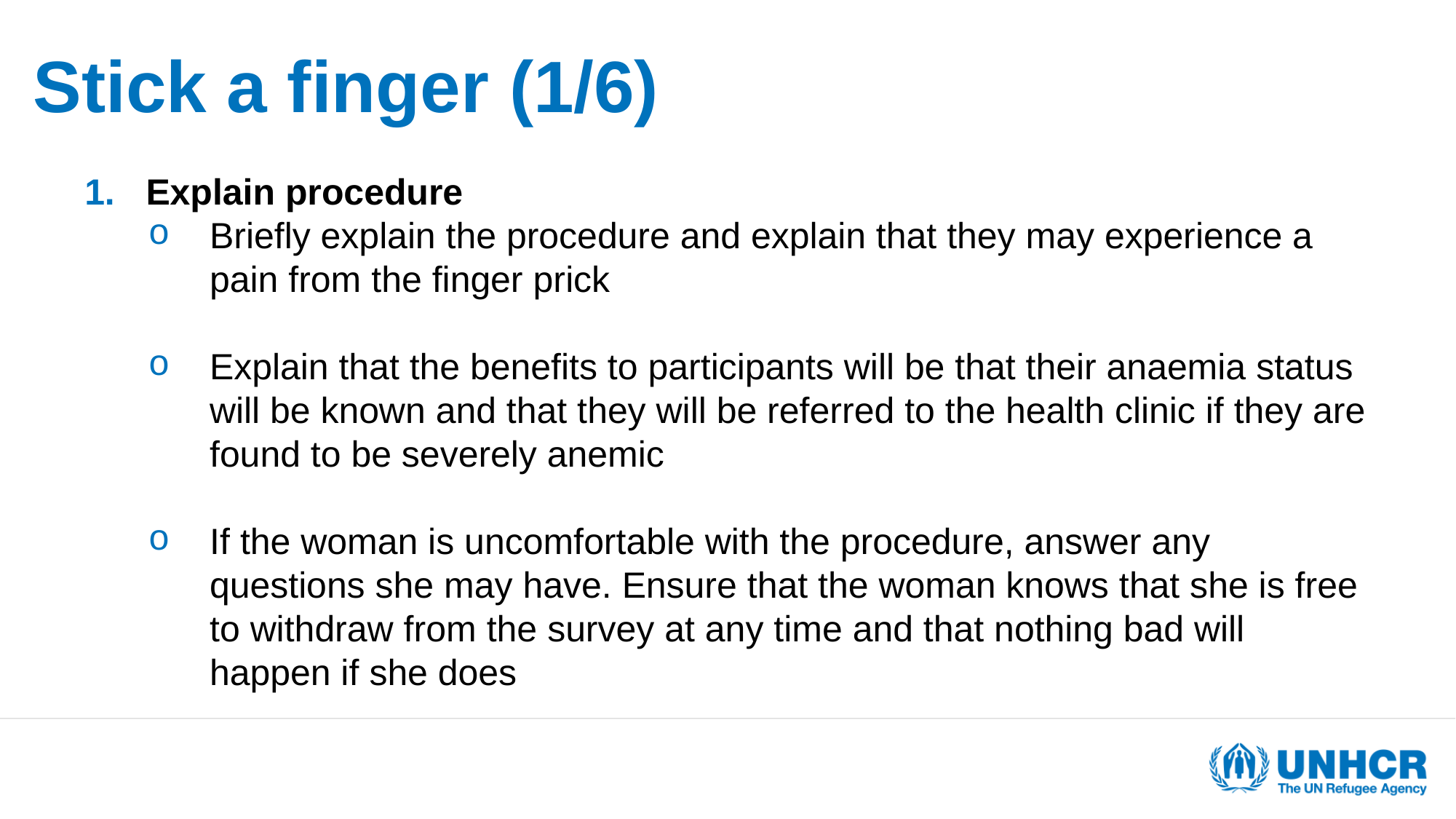

# Stick a finger (1/6)
Explain procedure
Briefly explain the procedure and explain that they may experience a pain from the finger prick

Explain that the benefits to participants will be that their anaemia status will be known and that they will be referred to the health clinic if they are found to be severely anemic

If the woman is uncomfortable with the procedure, answer any questions she may have. Ensure that the woman knows that she is free to withdraw from the survey at any time and that nothing bad will happen if she does